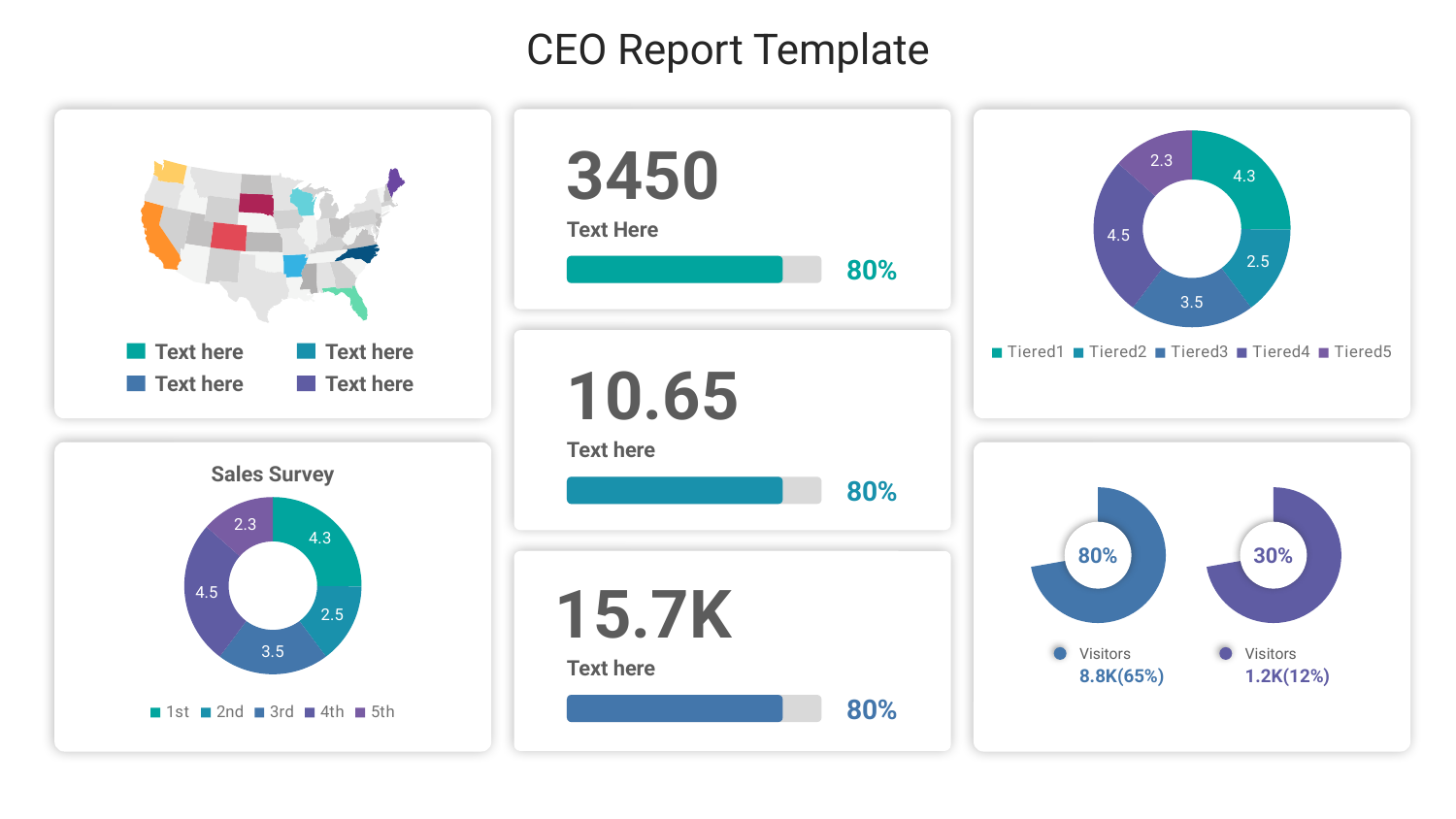

CEO Report Template

### Chart

| Category | Series 1 |
|---|---|
| Tiered1 | 4.3 |
| Tiered2 | 2.5 |
| Tiered3 | 3.5 |
| Tiered4 | 4.5 |
| Tiered5 | 2.3 |
3450

Text Here
80%

Text here
Text here

10.65
Text here
Text here

Text here

Sales Survey
80%

### Chart

| Category | Sales |
|---|---|
| 1st Qtr | 0.65 |
| 2nd Qtr | 0.25 |

### Chart

| Category | Sales |
|---|---|
| 1st Qtr | 0.65 |
| 2nd Qtr | 0.25 |

### Chart

| Category | Series 1 |
|---|---|
| 1st | 4.3 |
| 2nd | 2.5 |
| 3rd | 3.5 |
| 4th | 4.5 |
| 5th | 2.3 |

80%
30%

15.7K
Visitors
Visitors

Text here
8.8K(65%)
1.2K(12%)
80%